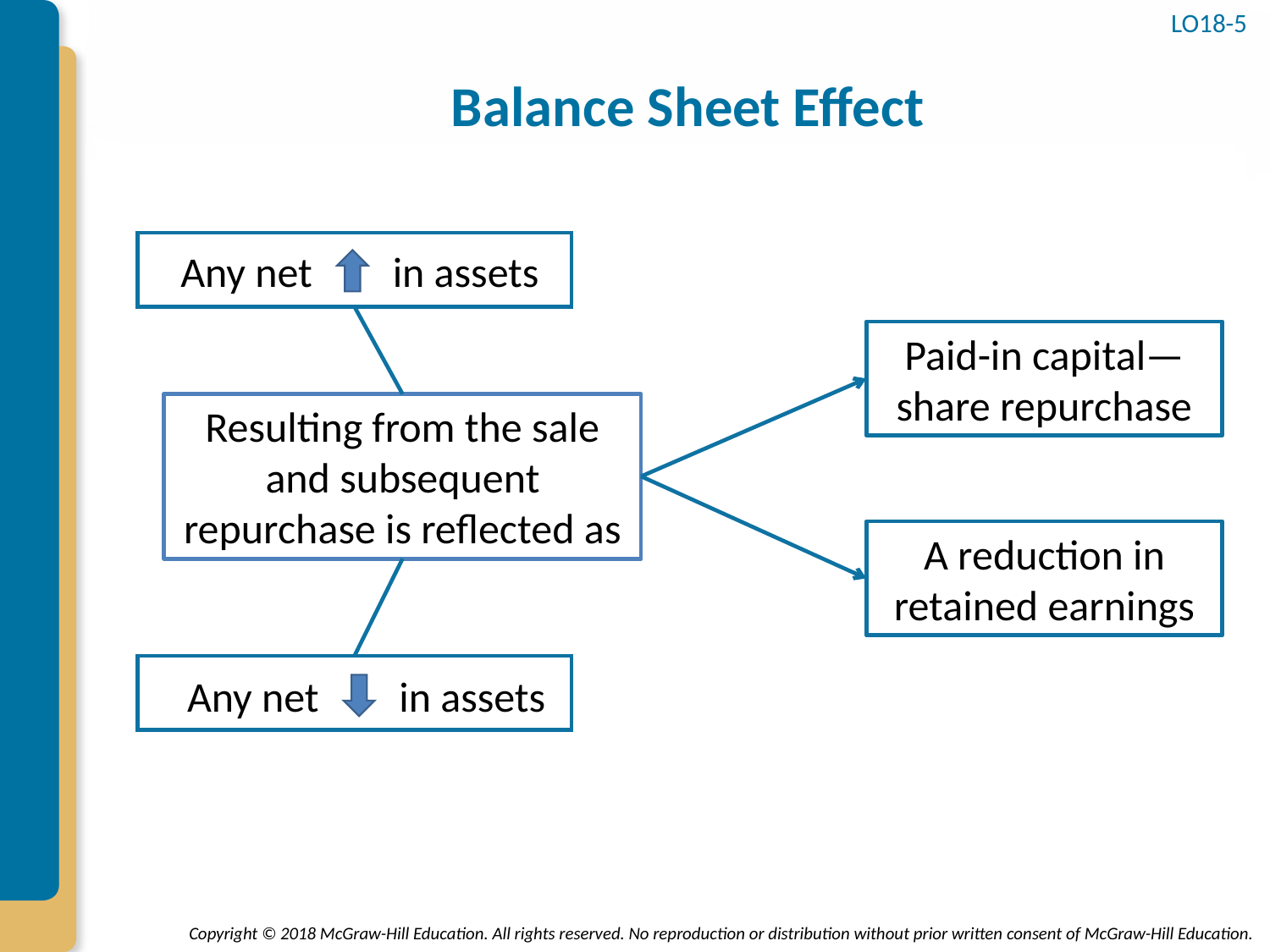

# Balance Sheet Effect
LO18-5

Any net
in assets

Paid-in capital—share repurchase
Resulting from the sale and subsequent repurchase is reflected as
A reduction in retained earnings

Any net
in assets